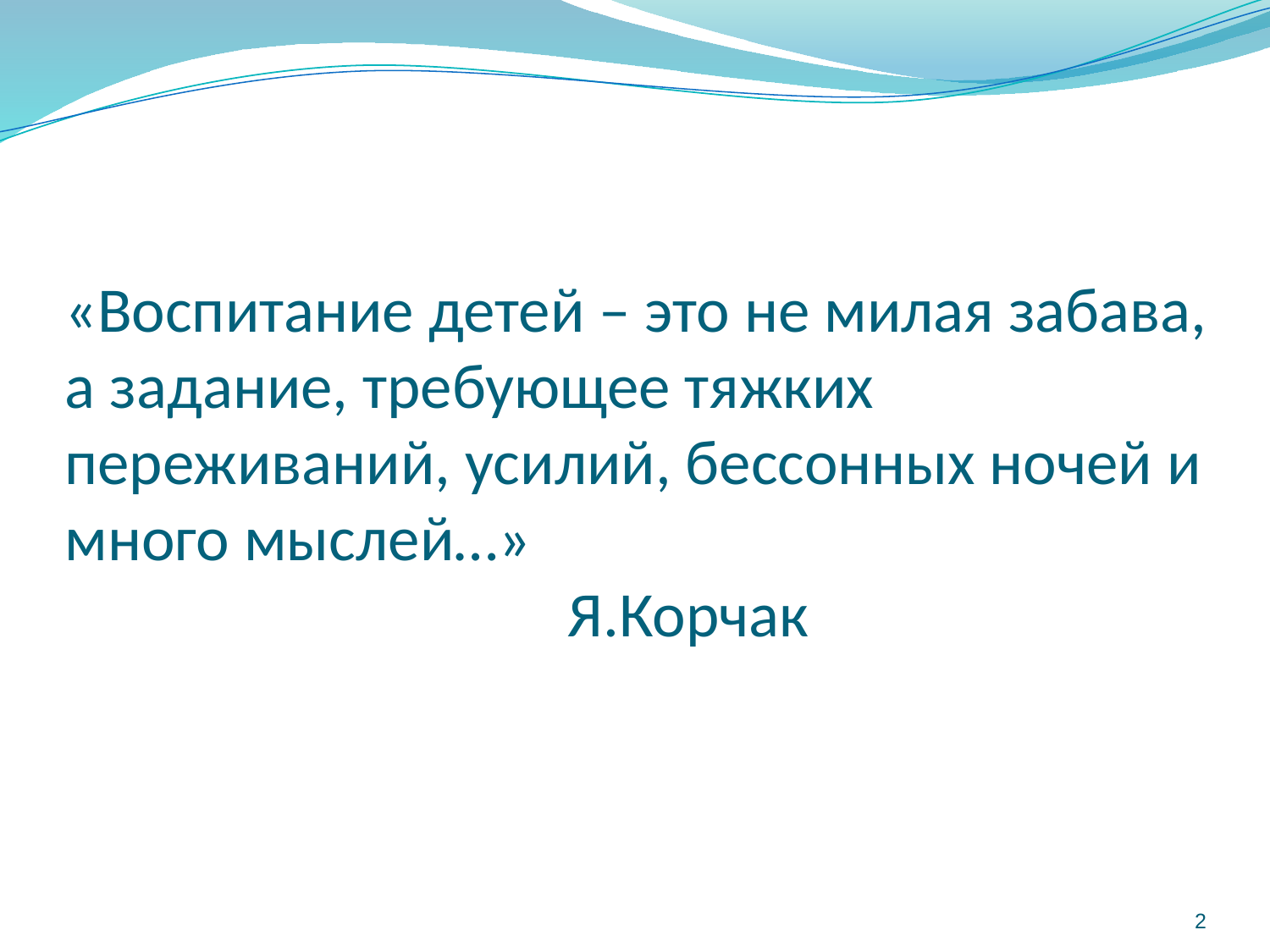

# «Воспитание детей – это не милая забава, а задание, требующее тяжких переживаний, усилий, бессонных ночей и много мыслей…» Я.Корчак
2